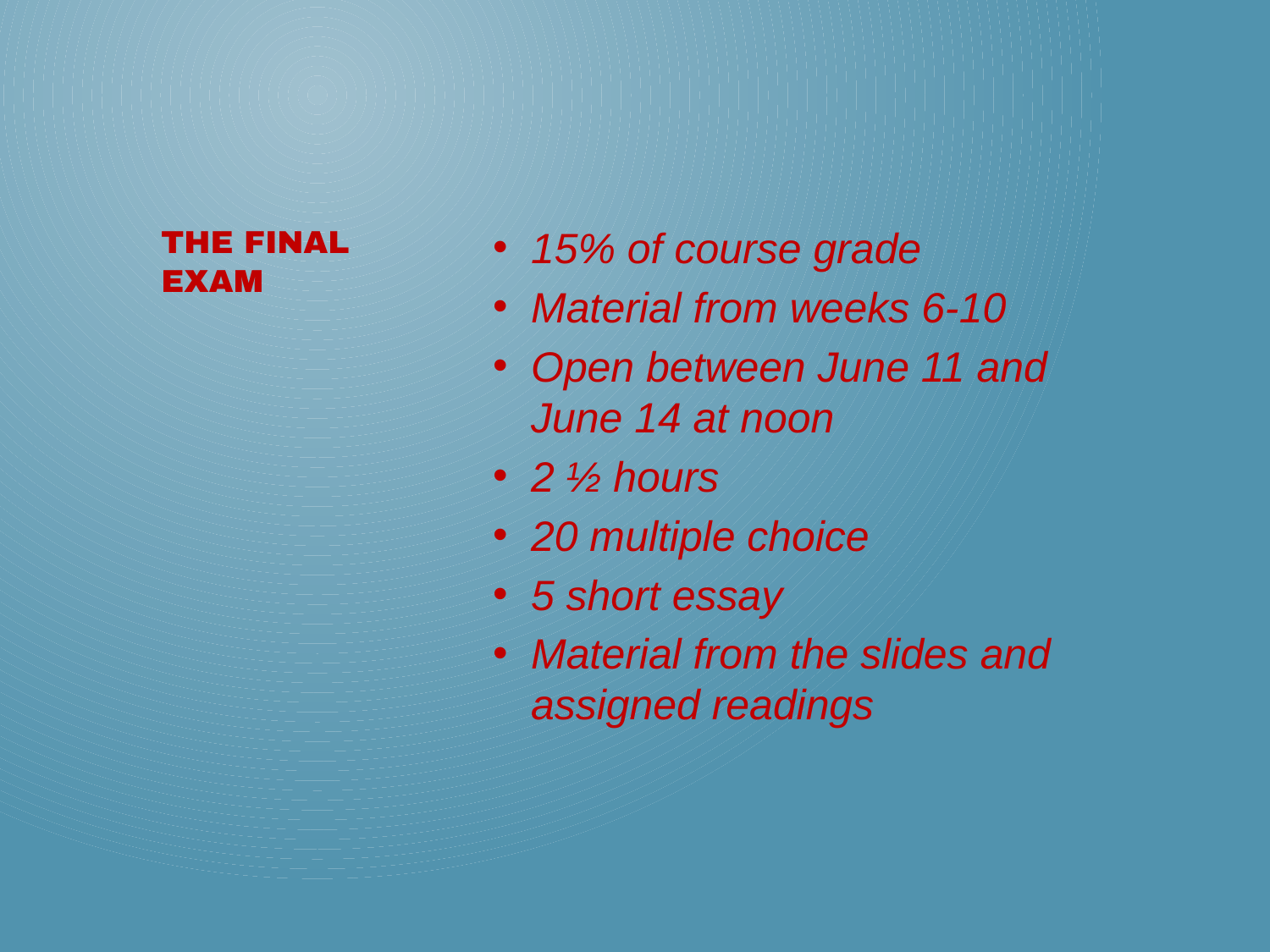

15% of course grade
Material from weeks 6-10
Open between June 11 and June 14 at noon
2 ½ hours
20 multiple choice
5 short essay
Material from the slides and assigned readings

# The final exam